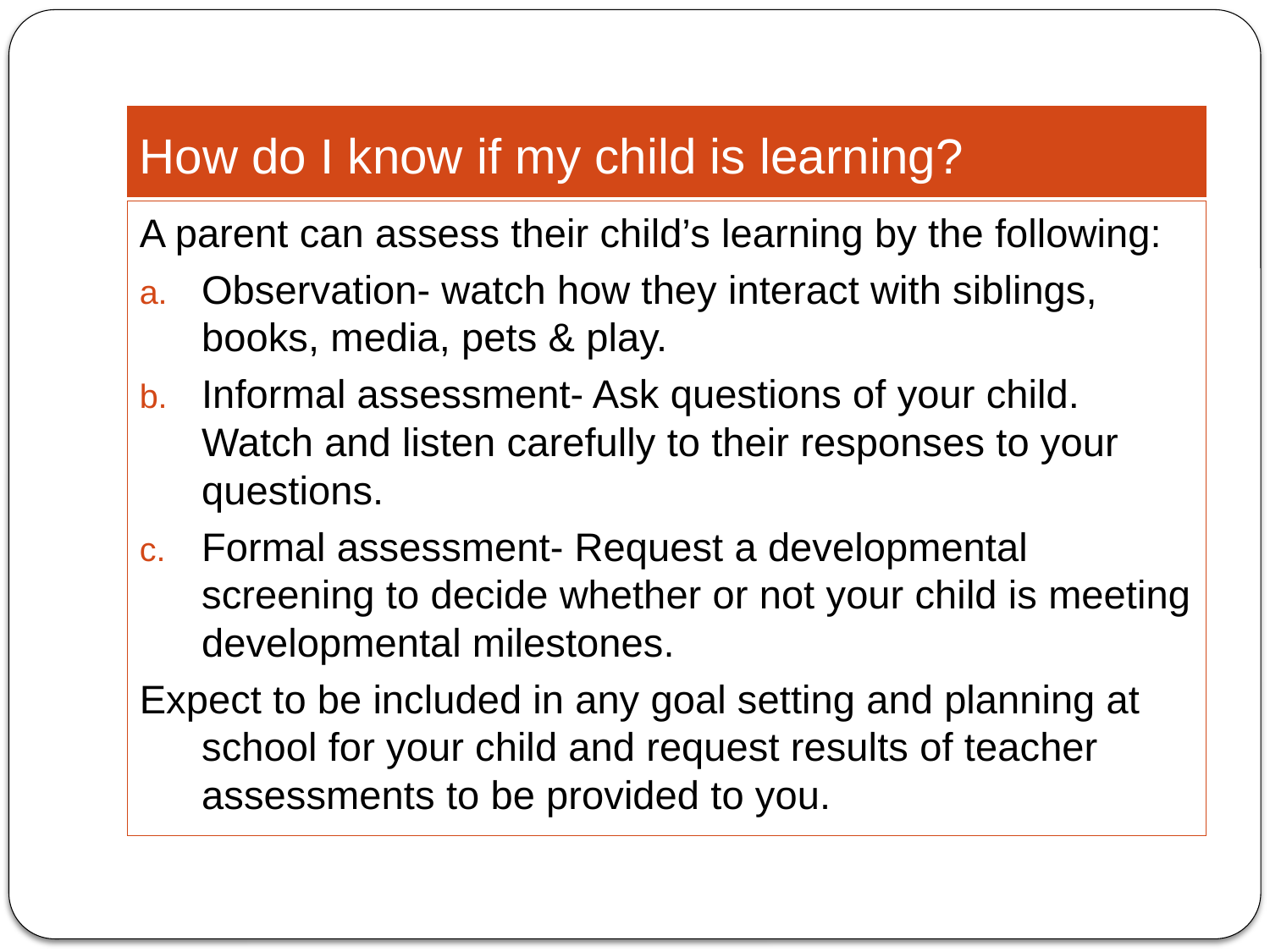

# How do I know if my child is learning?
A parent can assess their child’s learning by the following:
Observation- watch how they interact with siblings, books, media, pets & play.
Informal assessment- Ask questions of your child. Watch and listen carefully to their responses to your questions.
Formal assessment- Request a developmental screening to decide whether or not your child is meeting developmental milestones.
Expect to be included in any goal setting and planning at school for your child and request results of teacher assessments to be provided to you.